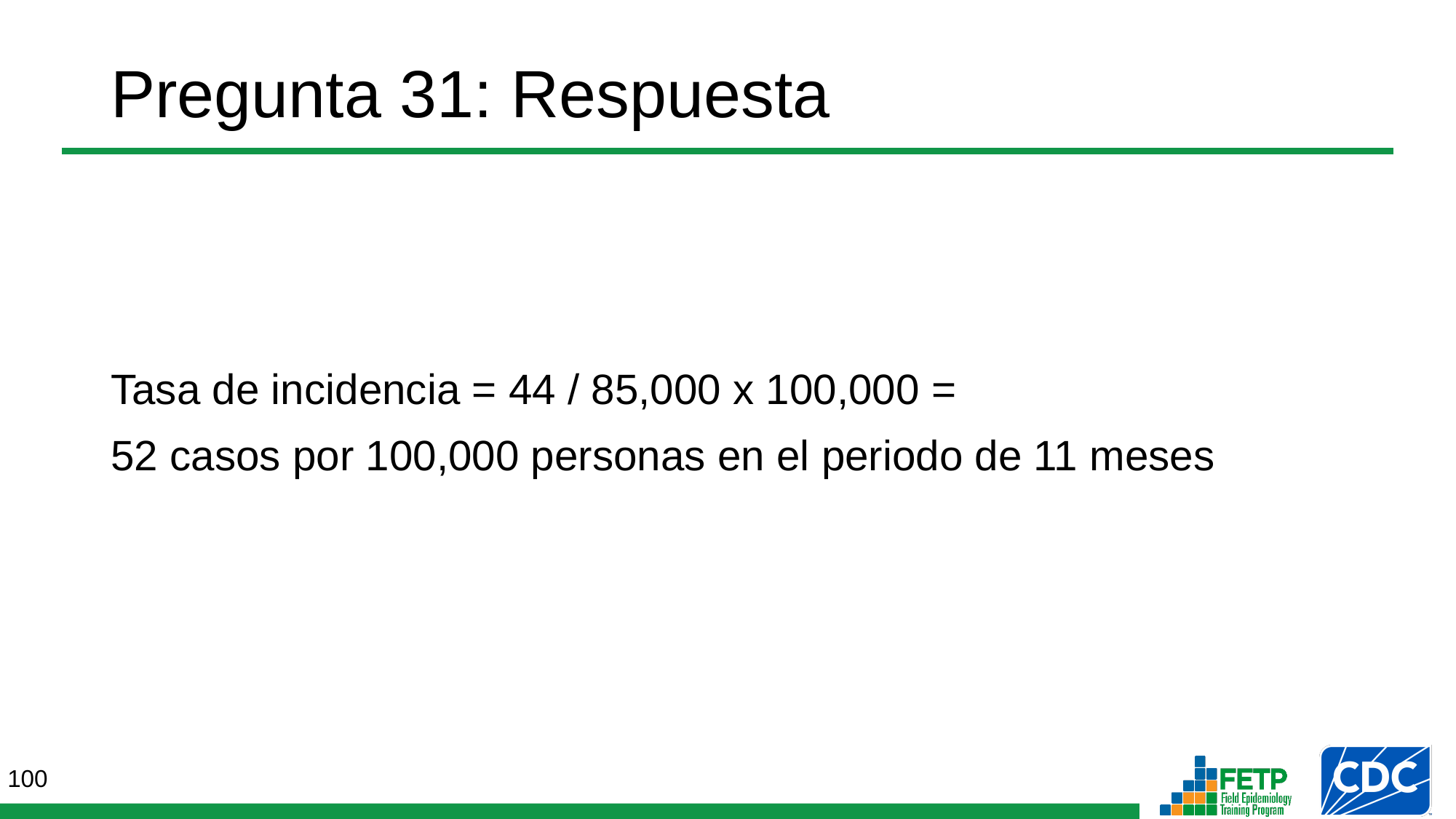

# Pregunta 31: Respuesta
Tasa de incidencia = 44 / 85,000 x 100,000 =
52 casos por 100,000 personas en el periodo de 11 meses